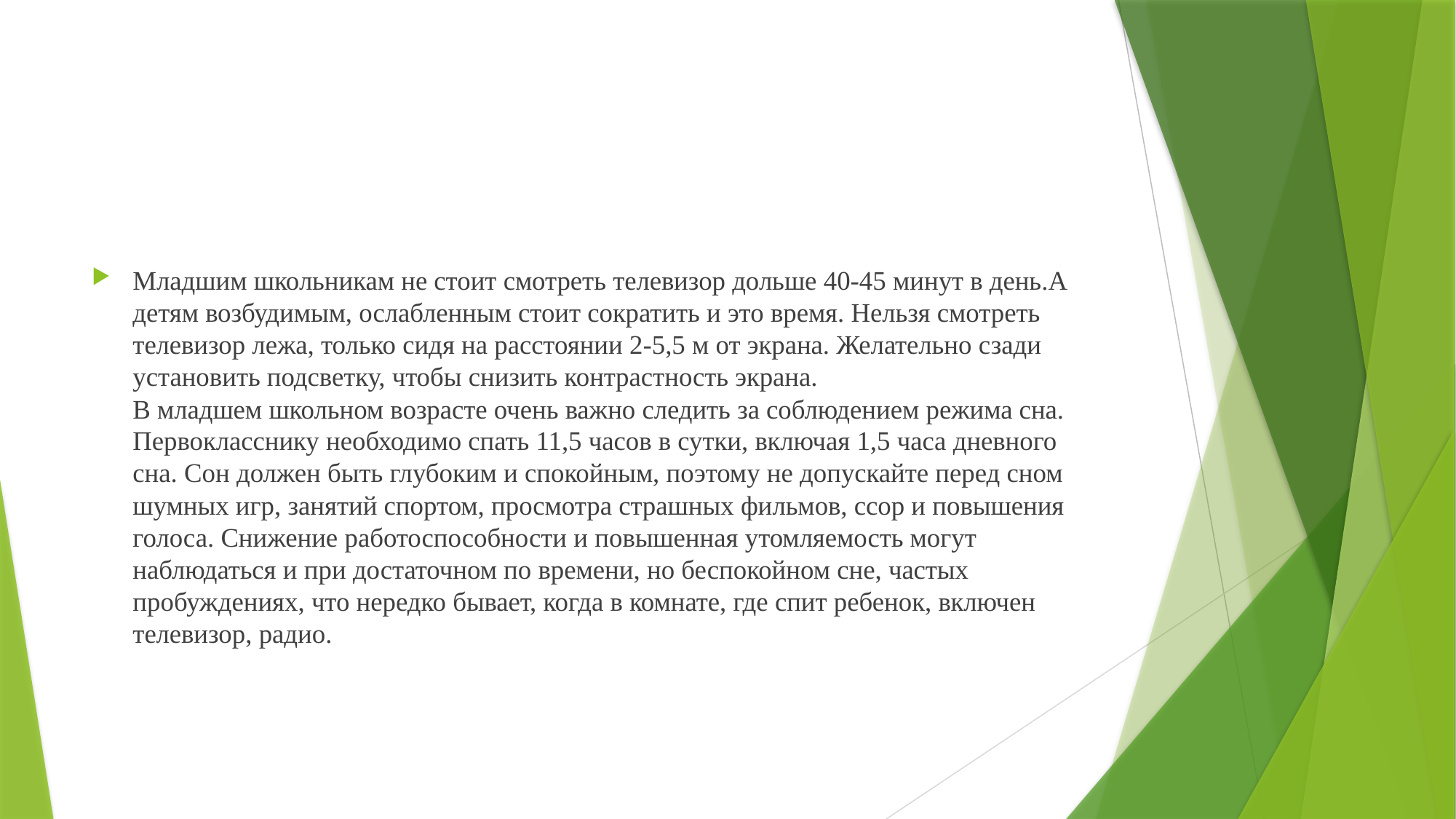

#
Младшим школьникам не стоит смотреть телевизор дольше 40-45 минут в день.А детям возбудимым, ослабленным стоит сократить и это время. Нельзя смотреть телевизор лежа, только сидя на расстоянии 2-5,5 м от экрана. Желательно сзади установить подсветку, чтобы снизить контрастность экрана.
В младшем школьном возрасте очень важно следить за соблюдением режима сна. Первокласснику необходимо спать 11,5 часов в сутки, включая 1,5 часа дневного сна. Сон должен быть глубоким и спокойным, поэтому не допускайте перед сном шумных игр, занятий спортом, просмотра страшных фильмов, ссор и повышения голоса. Снижение работоспособности и повышенная утомляемость могут наблюдаться и при достаточном по времени, но беспокойном сне, частых пробуждениях, что нередко бывает, когда в комнате, где спит ребенок, включен телевизор, радио.